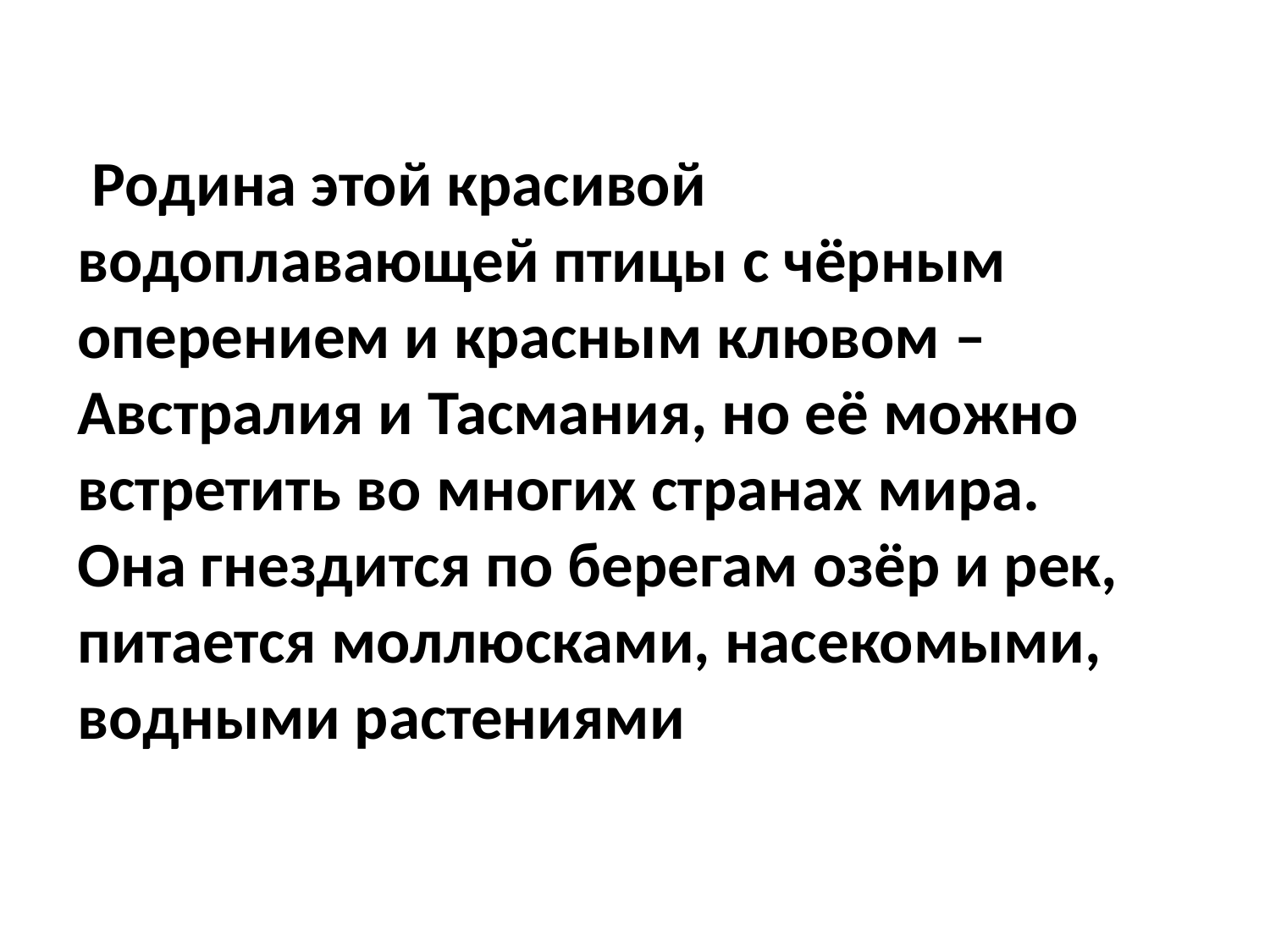

Родина этой красивой водоплавающей птицы с чёрным оперением и красным клювом – Австралия и Тасмания, но её можно встретить во многих странах мира. Она гнездится по берегам озёр и рек, питается моллюсками, насекомыми, водными растениями